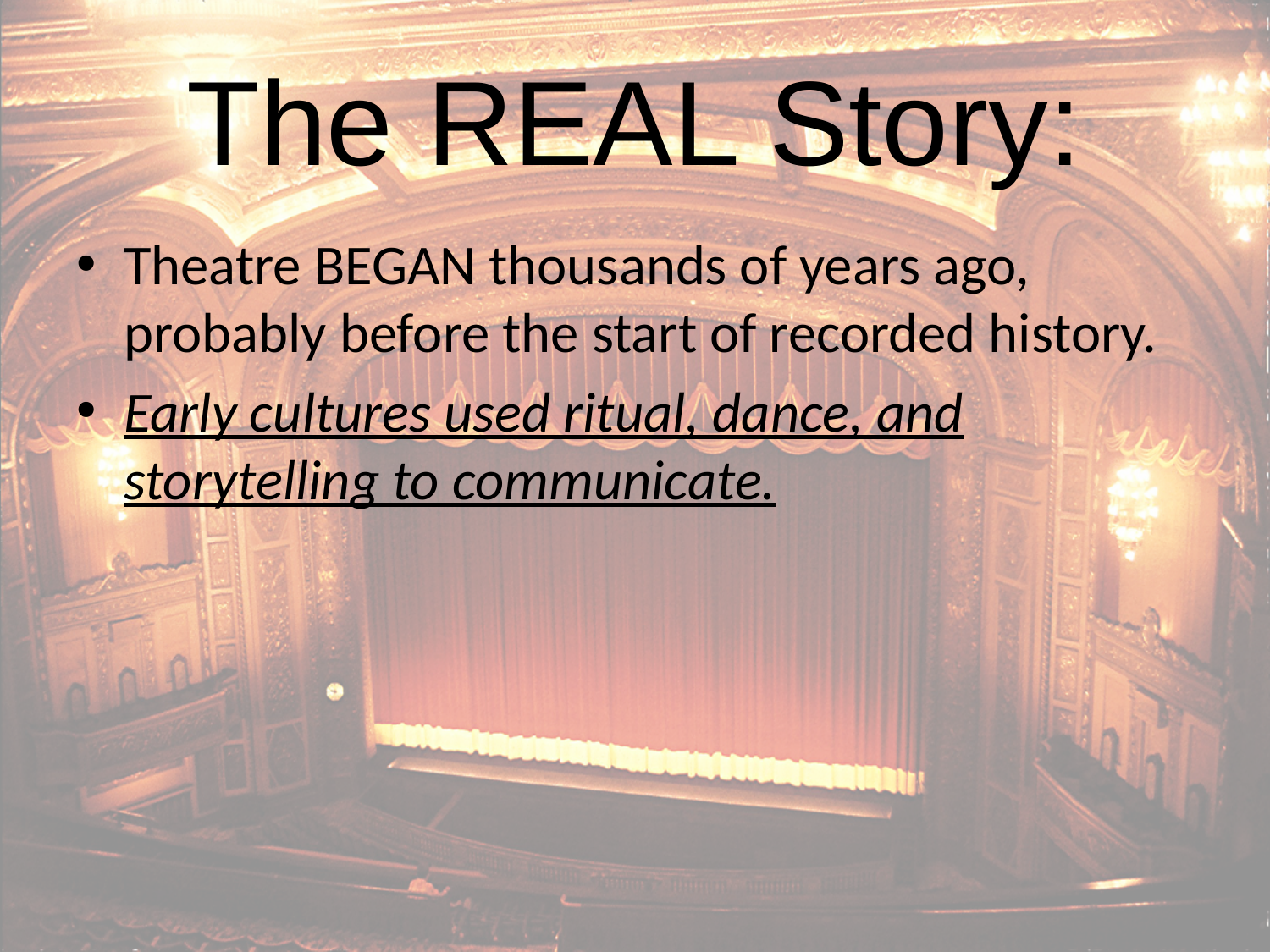

# The REAL Story:
Theatre BEGAN thousands of years ago, probably before the start of recorded history.
Early cultures used ritual, dance, and storytelling to communicate.